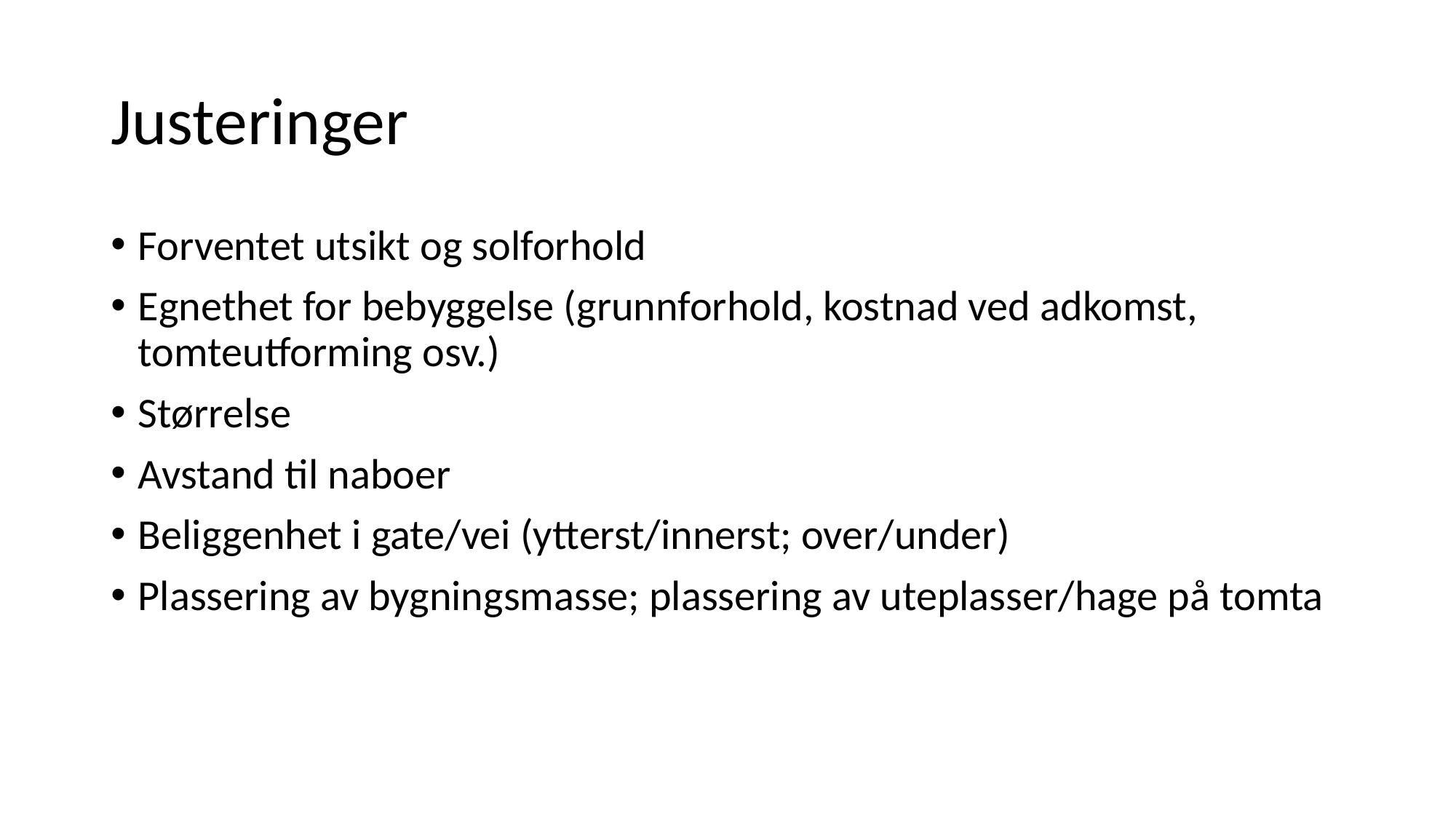

# Justeringer
Forventet utsikt og solforhold
Egnethet for bebyggelse (grunnforhold, kostnad ved adkomst, tomteutforming osv.)
Størrelse
Avstand til naboer
Beliggenhet i gate/vei (ytterst/innerst; over/under)
Plassering av bygningsmasse; plassering av uteplasser/hage på tomta